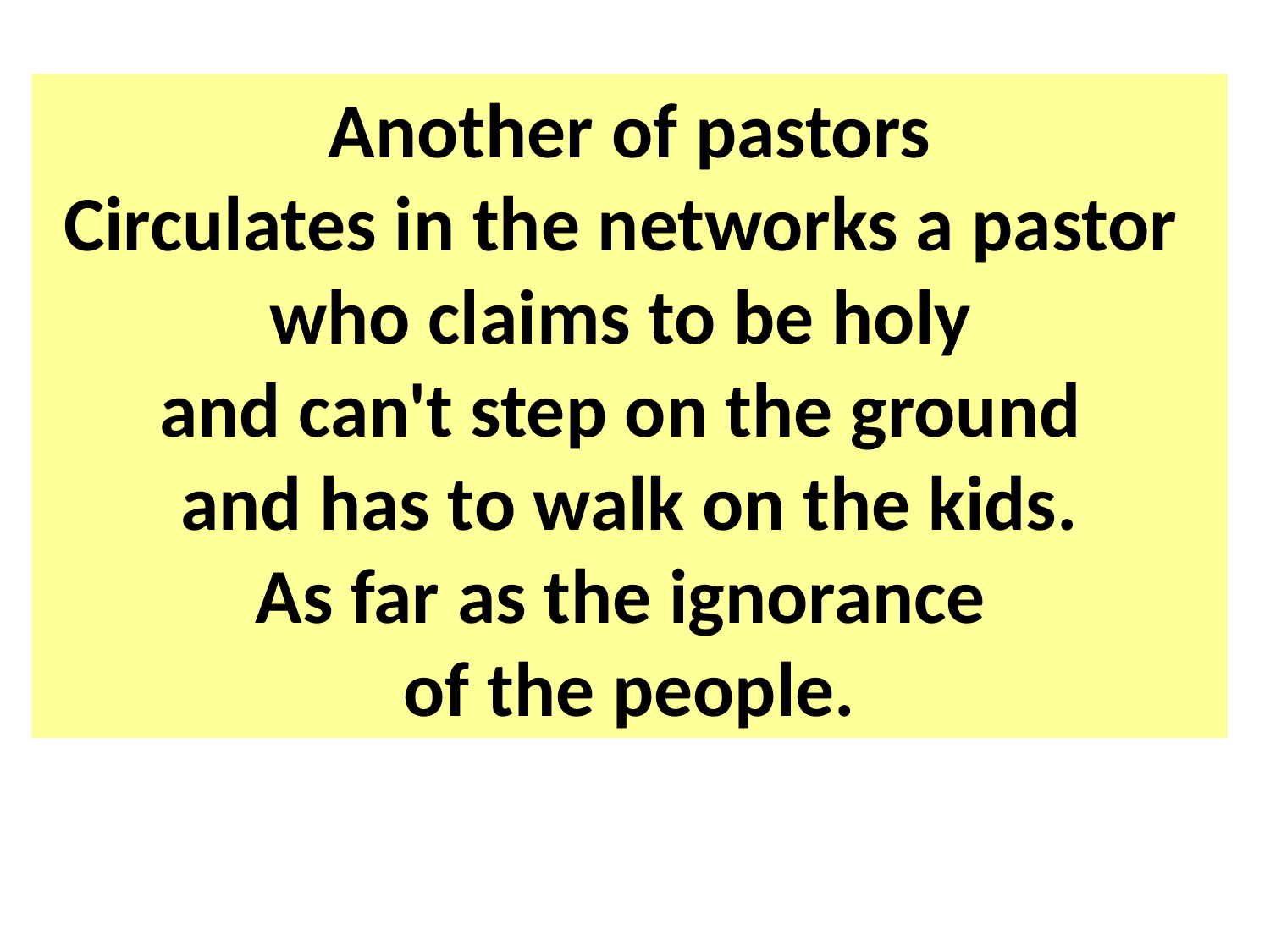

Another of pastors
Circulates in the networks a pastor
who claims to be holy
and can't step on the ground
and has to walk on the kids.
As far as the ignorance
of the people.